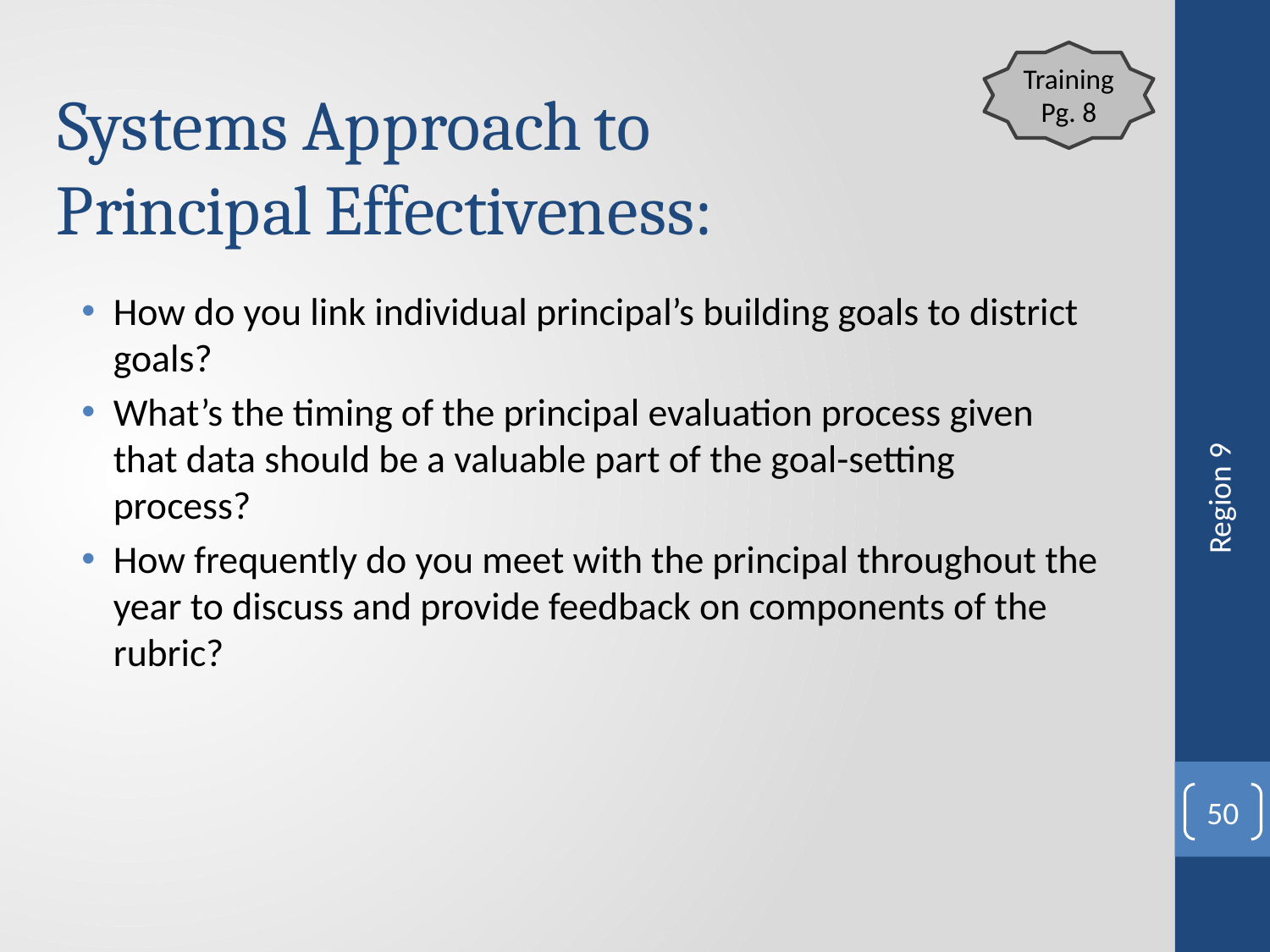

Training
Pg. 8
# Systems Approach to Principal Effectiveness:
How do you link individual principal’s building goals to district goals?
What’s the timing of the principal evaluation process given that data should be a valuable part of the goal-setting process?
How frequently do you meet with the principal throughout the year to discuss and provide feedback on components of the rubric?

Region 9
50